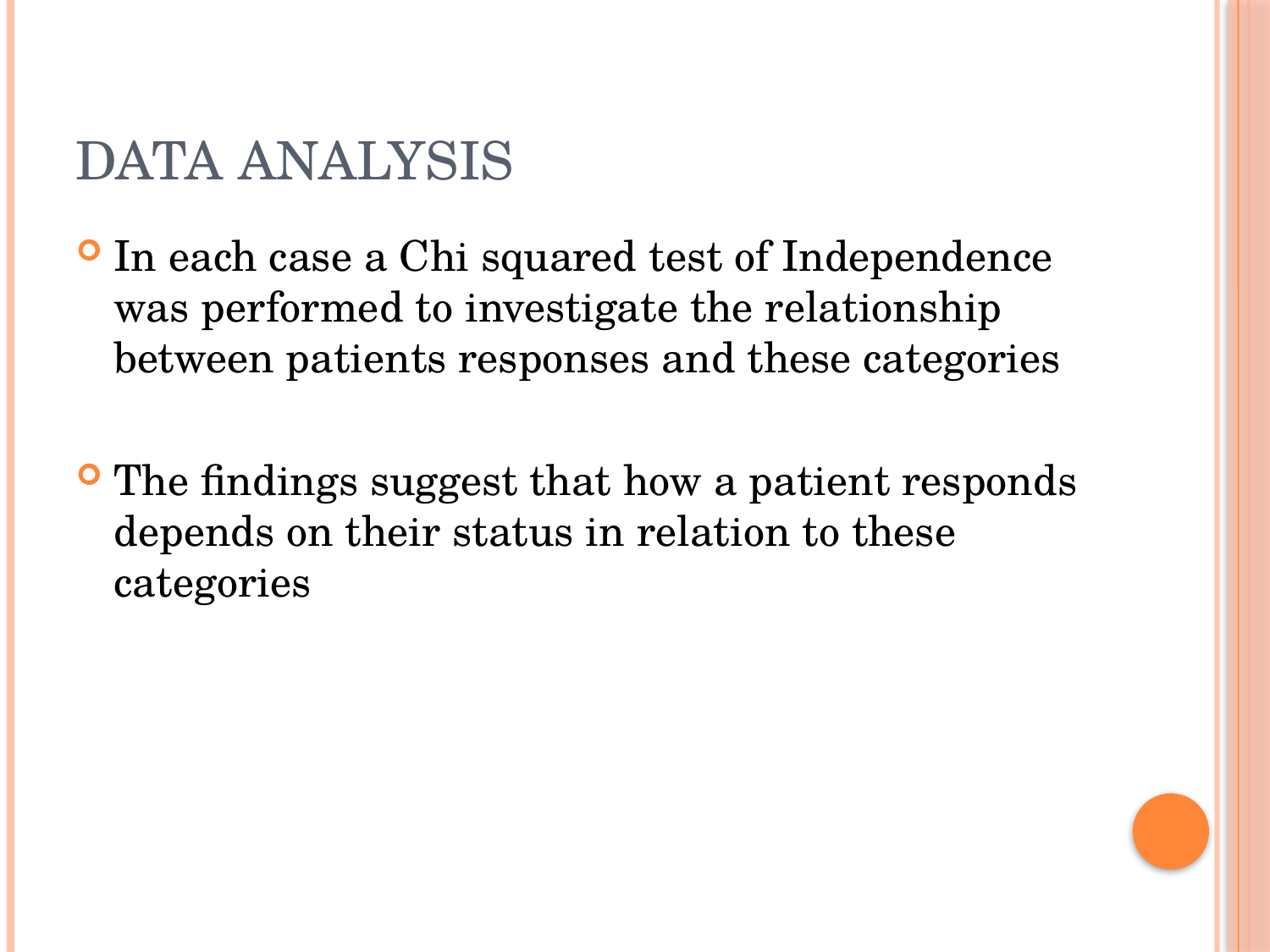

# Data analysis
In each case a Chi squared test of Independence was performed to investigate the relationship between patients responses and these categories

The findings suggest that how a patient responds depends on their status in relation to these categories